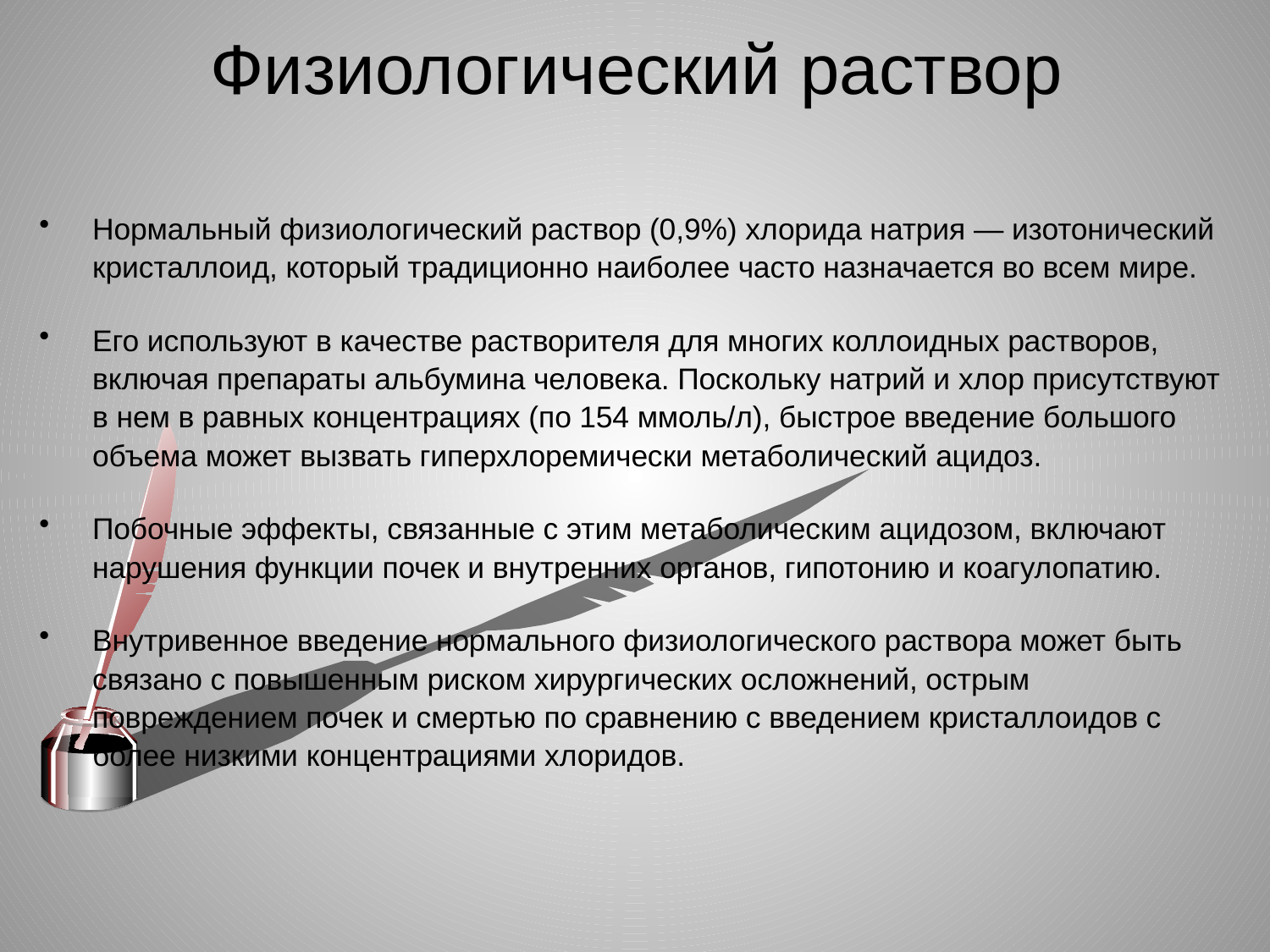

# Физиологический раствор
Нормальный физиологический раствор (0,9%) хлорида натрия — изотонический кристаллоид, который традиционно наиболее часто назначается во всем мире.
Его используют в качестве растворителя для многих коллоидных растворов, включая препараты альбумина человека. Поскольку натрий и хлор присутствуют в нем в равных концентрациях (по 154 ммоль/л), быстрое введение большого объема может вызвать гиперхлоремически метаболический ацидоз.
Побочные эффекты, связанные с этим метаболическим ацидозом, включают нарушения функции почек и внутренних органов, гипотонию и коагулопатию.
Внутривенное введение нормального физиологического раствора может быть связано с повышенным риском хирургических осложнений, острым повреждением почек и смертью по сравнению с введением кристаллоидов с более низкими концентрациями хлоридов.